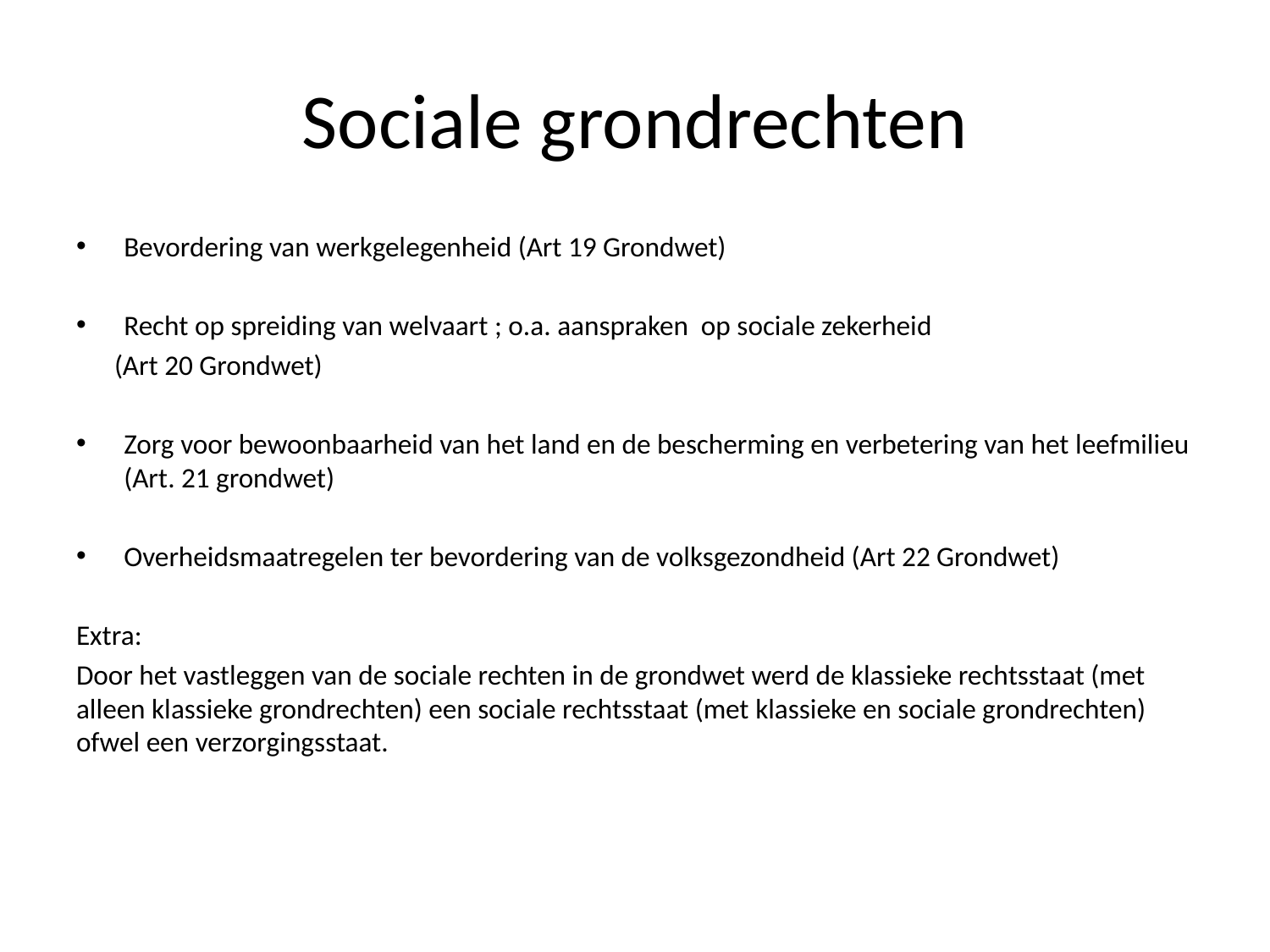

# Sociale grondrechten
Bevordering van werkgelegenheid (Art 19 Grondwet)

Recht op spreiding van welvaart ; o.a. aanspraken  op sociale zekerheid
      (Art 20 Grondwet)

Zorg voor bewoonbaarheid van het land en de bescherming en verbetering van het leefmilieu (Art. 21 grondwet)

Overheidsmaatregelen ter bevordering van de volksgezondheid (Art 22 Grondwet)

Extra:
Door het vastleggen van de sociale rechten in de grondwet werd de klassieke rechtsstaat (met alleen klassieke grondrechten) een sociale rechtsstaat (met klassieke en sociale grondrechten) ofwel een verzorgingsstaat.